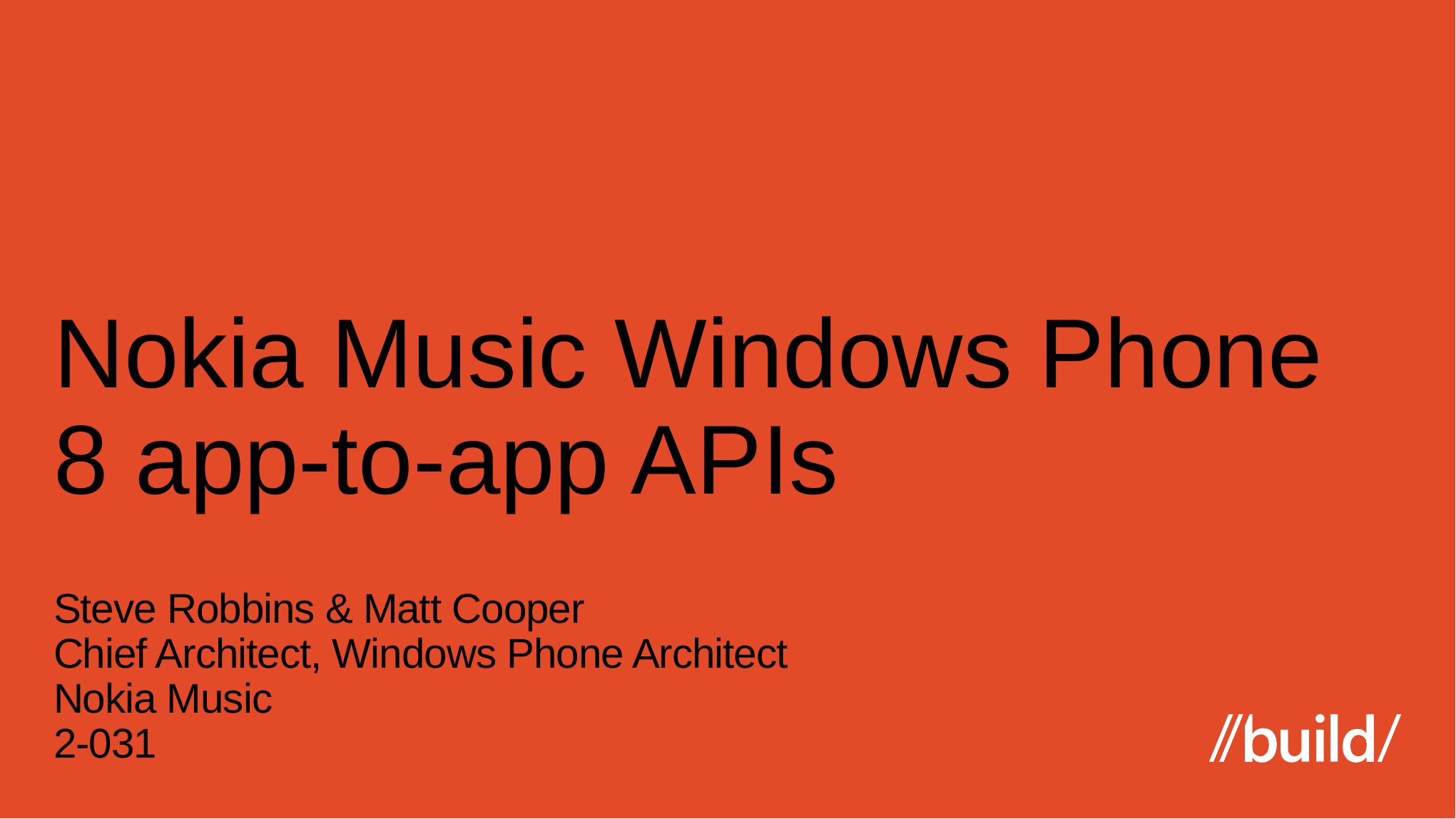

# Nokia Music Windows Phone 8 app-to-app APIs
Steve Robbins & Matt Cooper
Chief Architect, Windows Phone Architect
Nokia Music
2-031